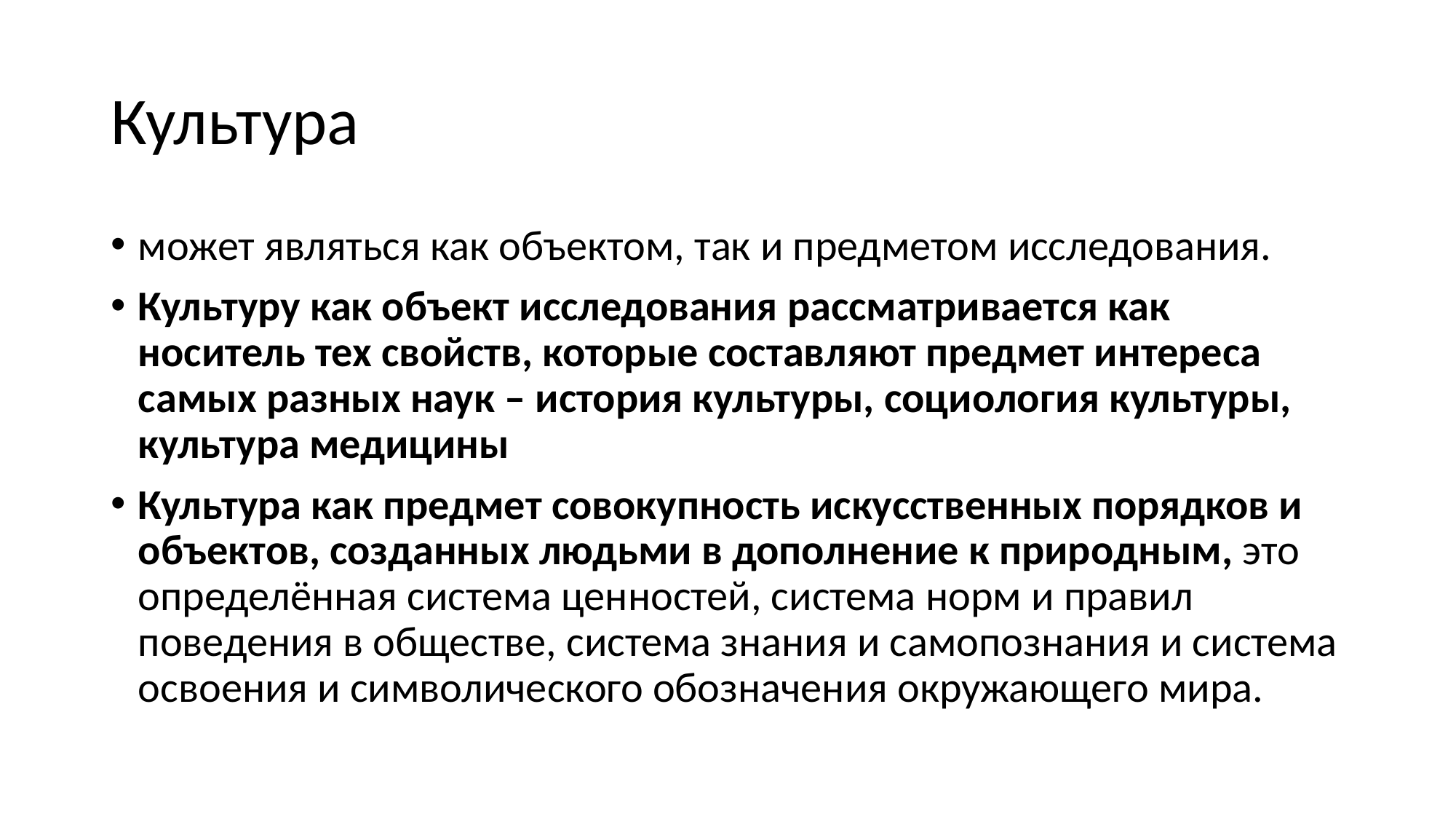

# Культура
может являться как объектом, так и предметом исследования.
Культуру как объект исследования рассматривается как носитель тех свойств, которые составляют предмет интереса самых разных наук – история культуры, социология культуры, культура медицины
Культура как предмет совокупность искусственных порядков и объектов, созданных людьми в дополнение к природным, это определённая система ценностей, система норм и правил поведения в обществе, система знания и самопознания и система освоения и символического обозначения окружающего мира.